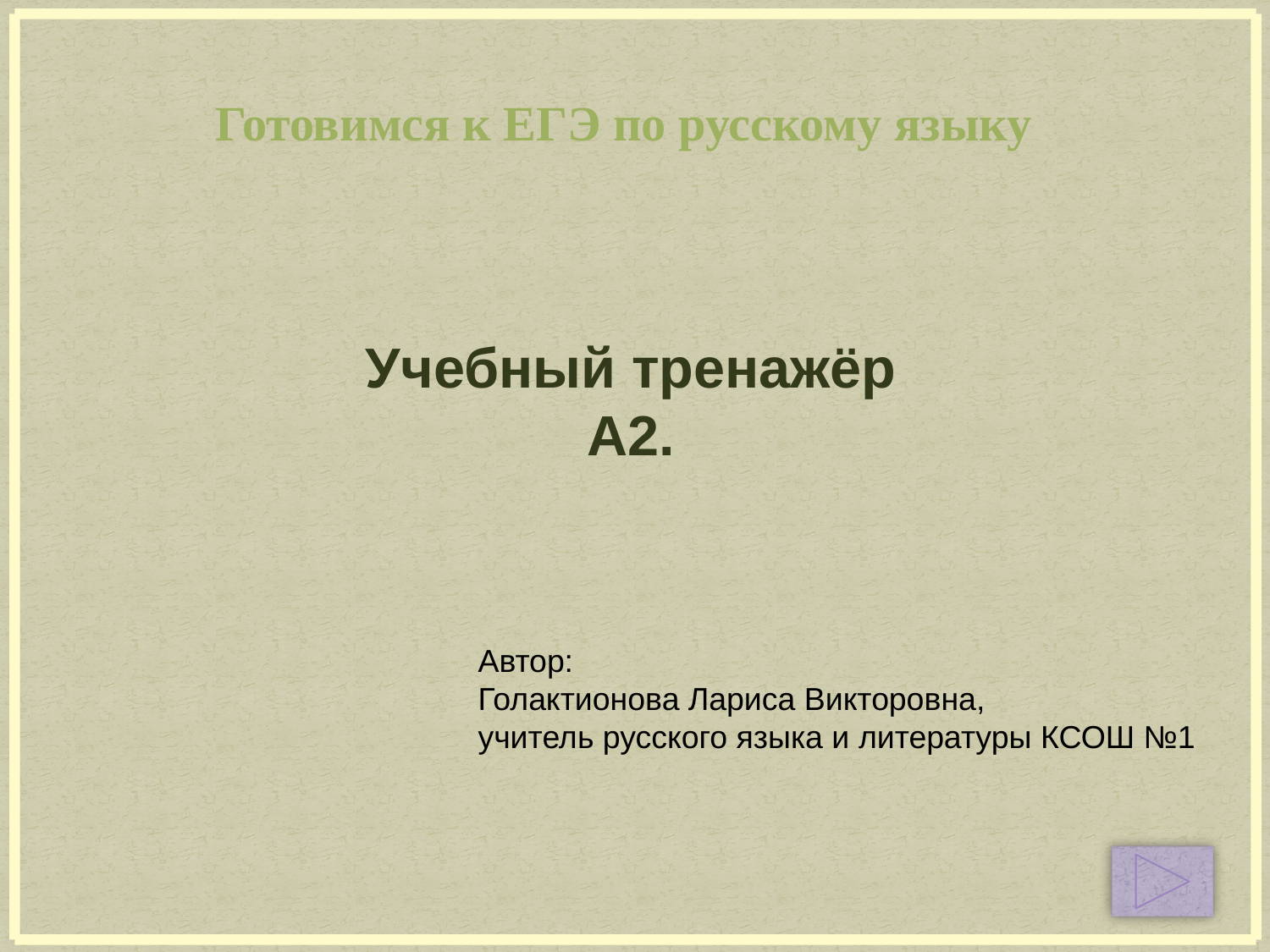

Готовимся к ЕГЭ по русскому языку

Учебный тренажёр
А2.
Автор:
Голактионова Лариса Викторовна,
учитель русского языка и литературы КСОШ №1